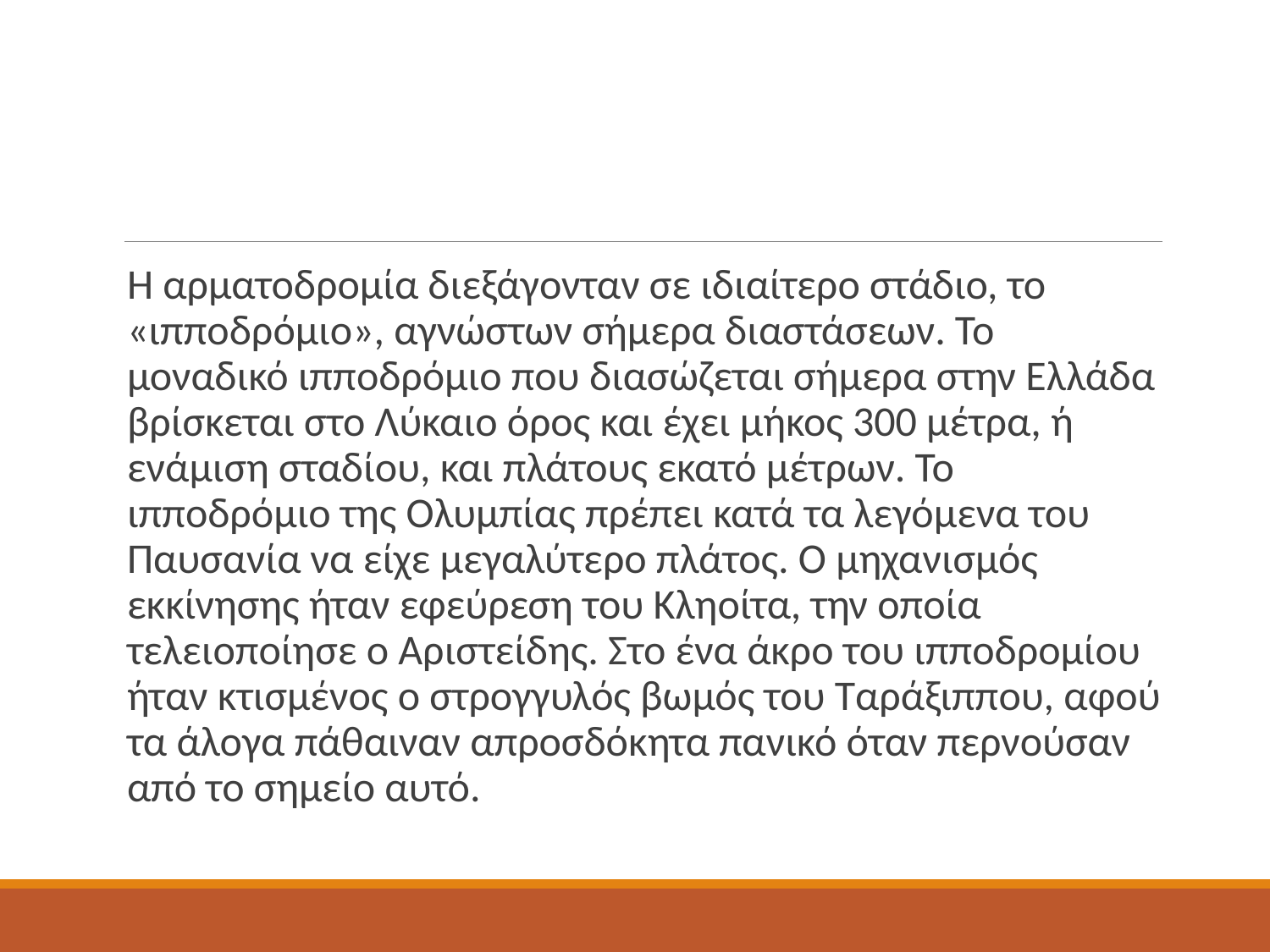

#
Η αρματοδρομία διεξάγονταν σε ιδιαίτερο στάδιο, το «ιπποδρόμιο», αγνώστων σήμερα διαστάσεων. Το μοναδικό ιπποδρόμιο που διασώζεται σήμερα στην Ελλάδα βρίσκεται στο Λύκαιο όρος και έχει μήκος 300 μέτρα, ή ενάμιση σταδίου, και πλάτους εκατό μέτρων. Το ιπποδρόμιο της Ολυμπίας πρέπει κατά τα λεγόμενα του Παυσανία να είχε μεγαλύτερο πλάτος. Ο μηχανισμός εκκίνησης ήταν εφεύρεση του Κληοίτα, την οποία τελειοποίησε ο Αριστείδης. Στο ένα άκρο του ιπποδρομίου ήταν κτισμένος ο στρογγυλός βωμός του Ταράξιππου, αφού τα άλογα πάθαιναν απροσδόκητα πανικό όταν περνούσαν από το σημείο αυτό.